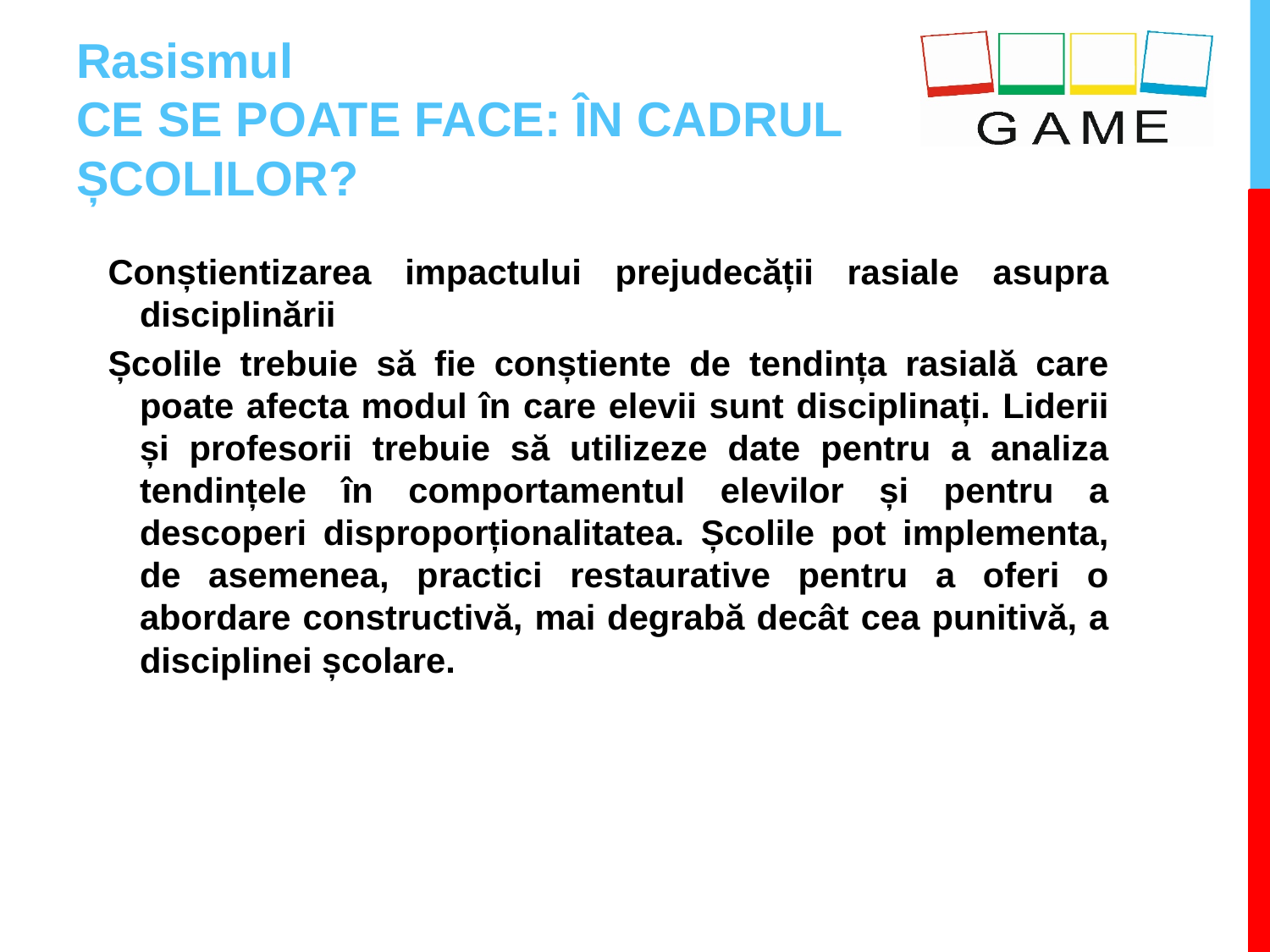

# Rasismul CE SE POATE FACE: ÎN CADRUL ȘCOLILOR?
Conștientizarea impactului prejudecății rasiale asupra disciplinării
Școlile trebuie să fie conștiente de tendința rasială care poate afecta modul în care elevii sunt disciplinați. Liderii și profesorii trebuie să utilizeze date pentru a analiza tendințele în comportamentul elevilor și pentru a descoperi disproporționalitatea. Școlile pot implementa, de asemenea, practici restaurative pentru a oferi o abordare constructivă, mai degrabă decât cea punitivă, a disciplinei școlare.